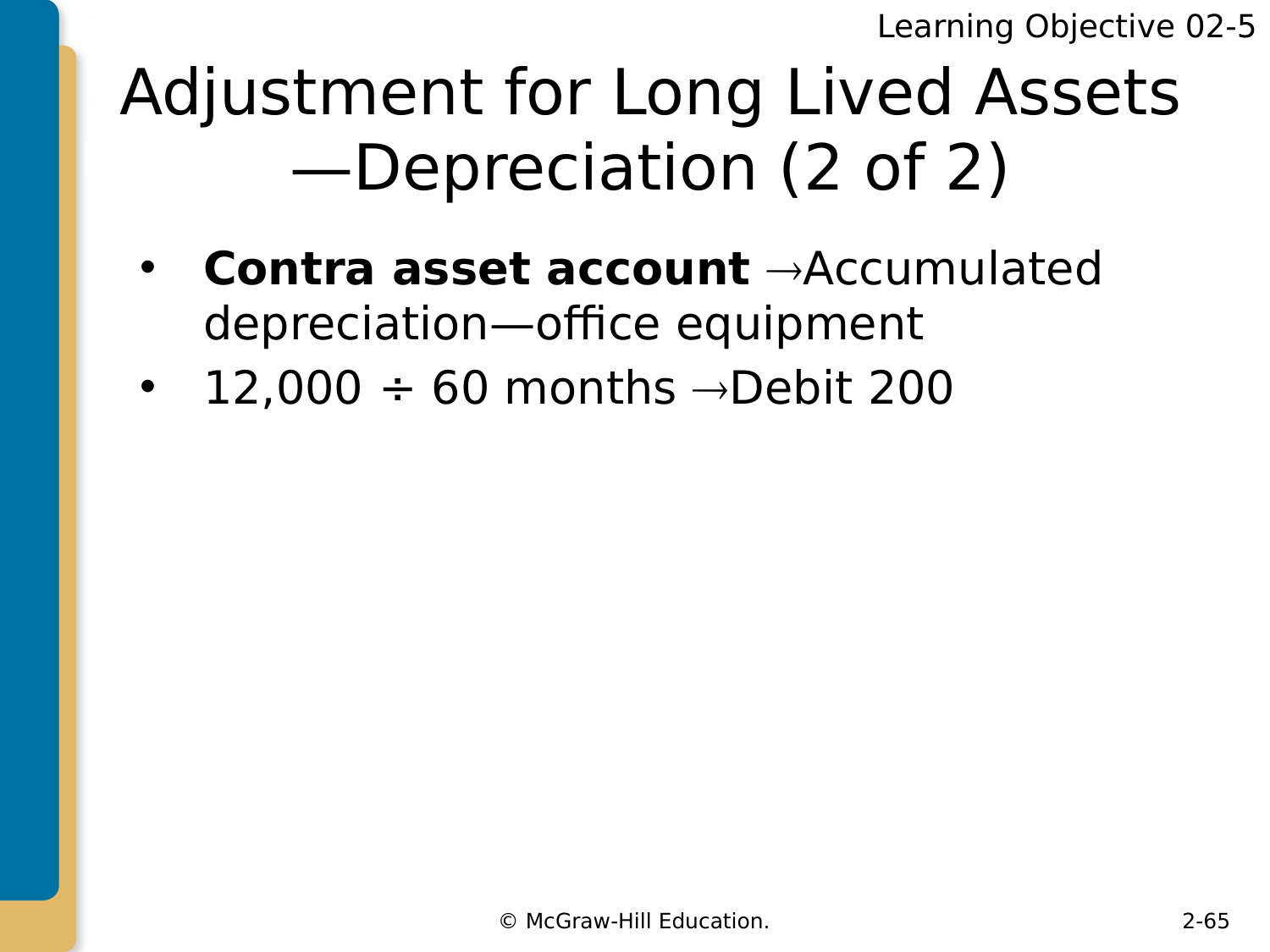

Learning Objective 02-5
# Adjustment for Long Lived Assets—Depreciation (2 of 2)
Contra asset account →Accumulated depreciation—office equipment
12,000 ÷ 60 months →Debit 200